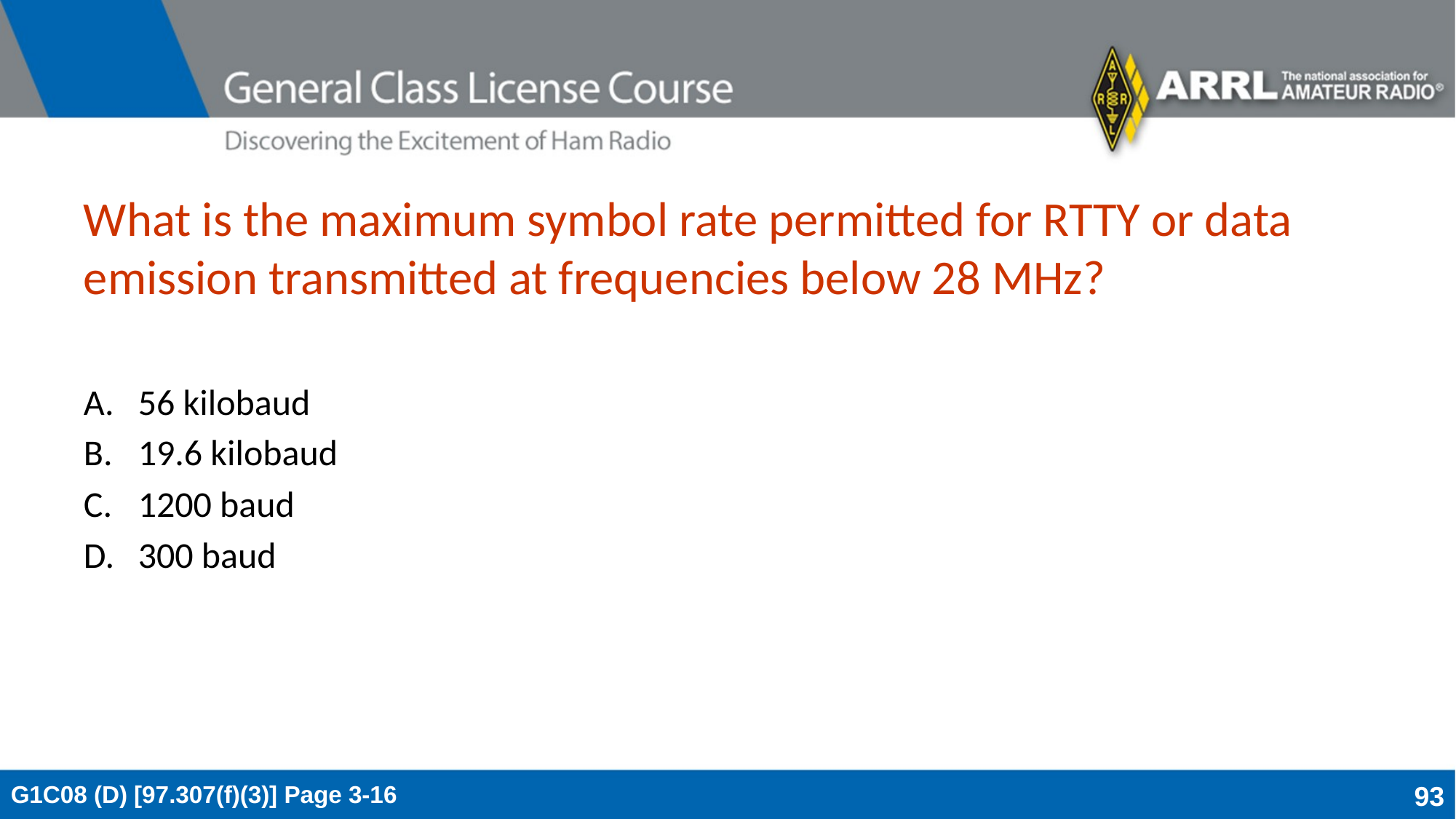

# What is the maximum symbol rate permitted for RTTY or data emission transmitted at frequencies below 28 MHz?
56 kilobaud
19.6 kilobaud
1200 baud
300 baud
G1C08 (D) [97.307(f)(3)] Page 3-16
93